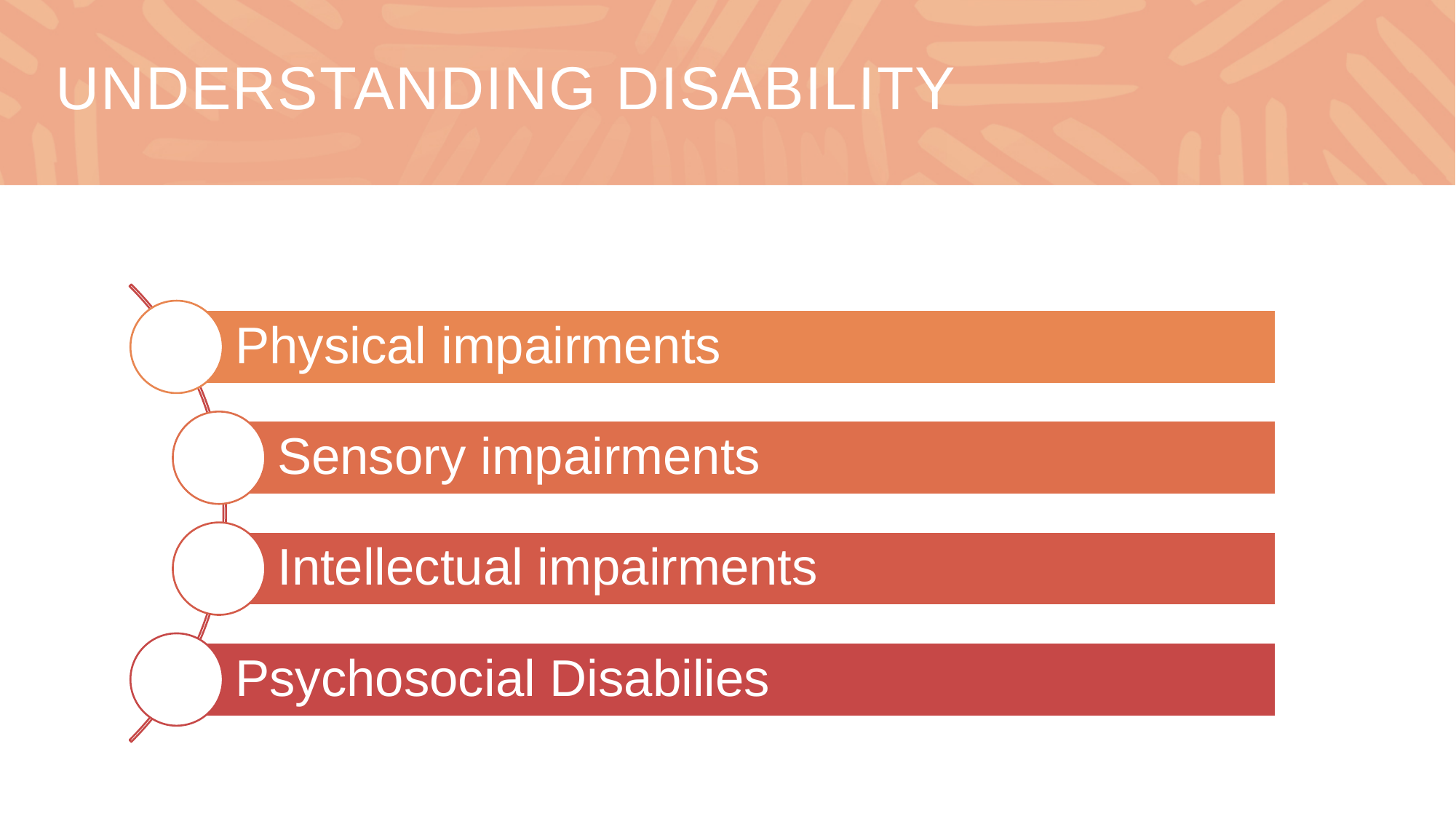

# Understanding disability
Physical impairments
Sensory impairments
Intellectual impairments
Psychosocial Disabilies